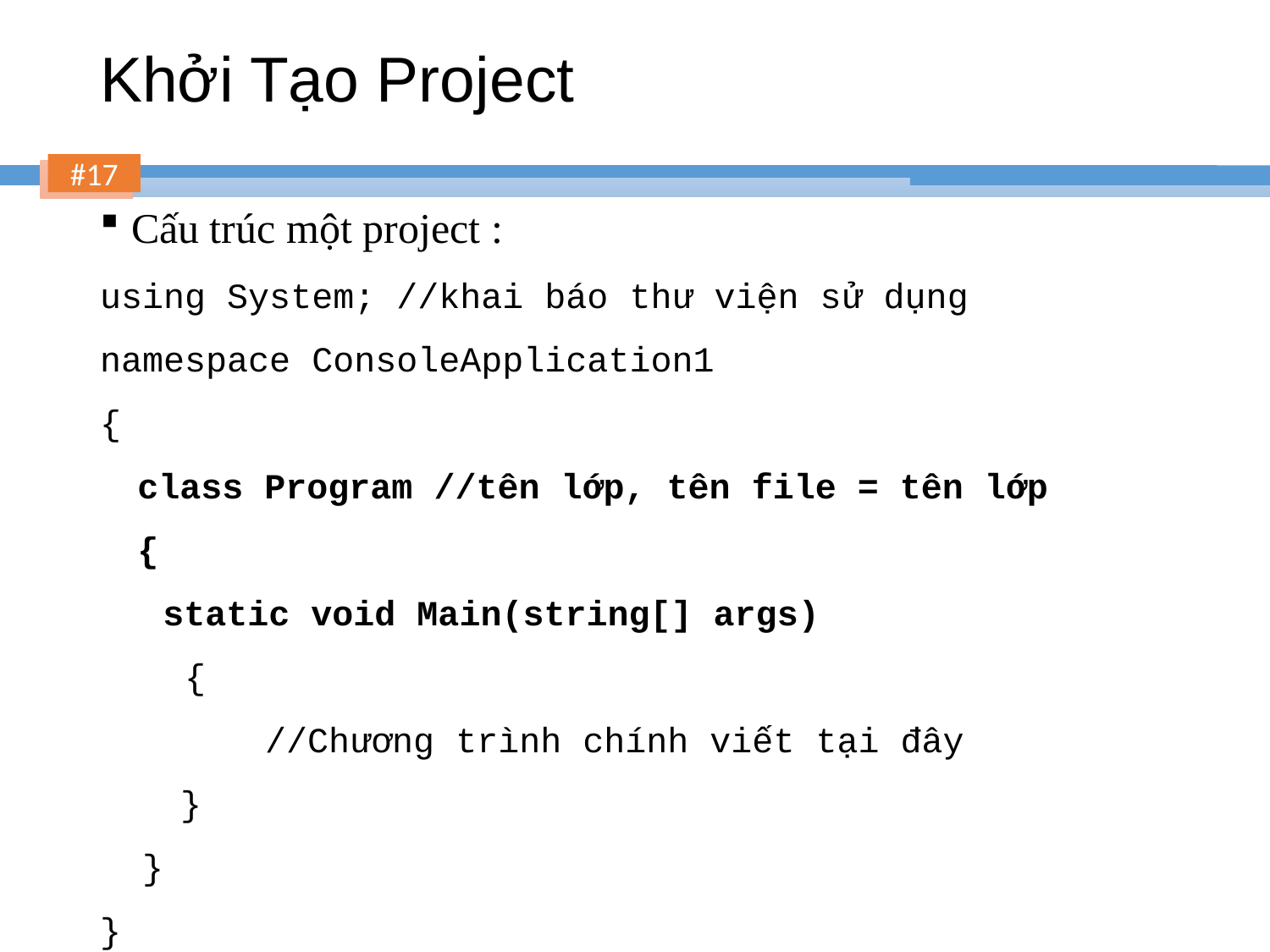

# Khởi Tạo Project

Cấu trúc một project :
using System; //khai báo thư viện sử dụng
namespace ConsoleApplication1
{
class Program //tên lớp, tên file = tên lớp
{
	static void Main(string[] args)
    {
		//Chương trình chính viết tại đây
	  }
  }
}